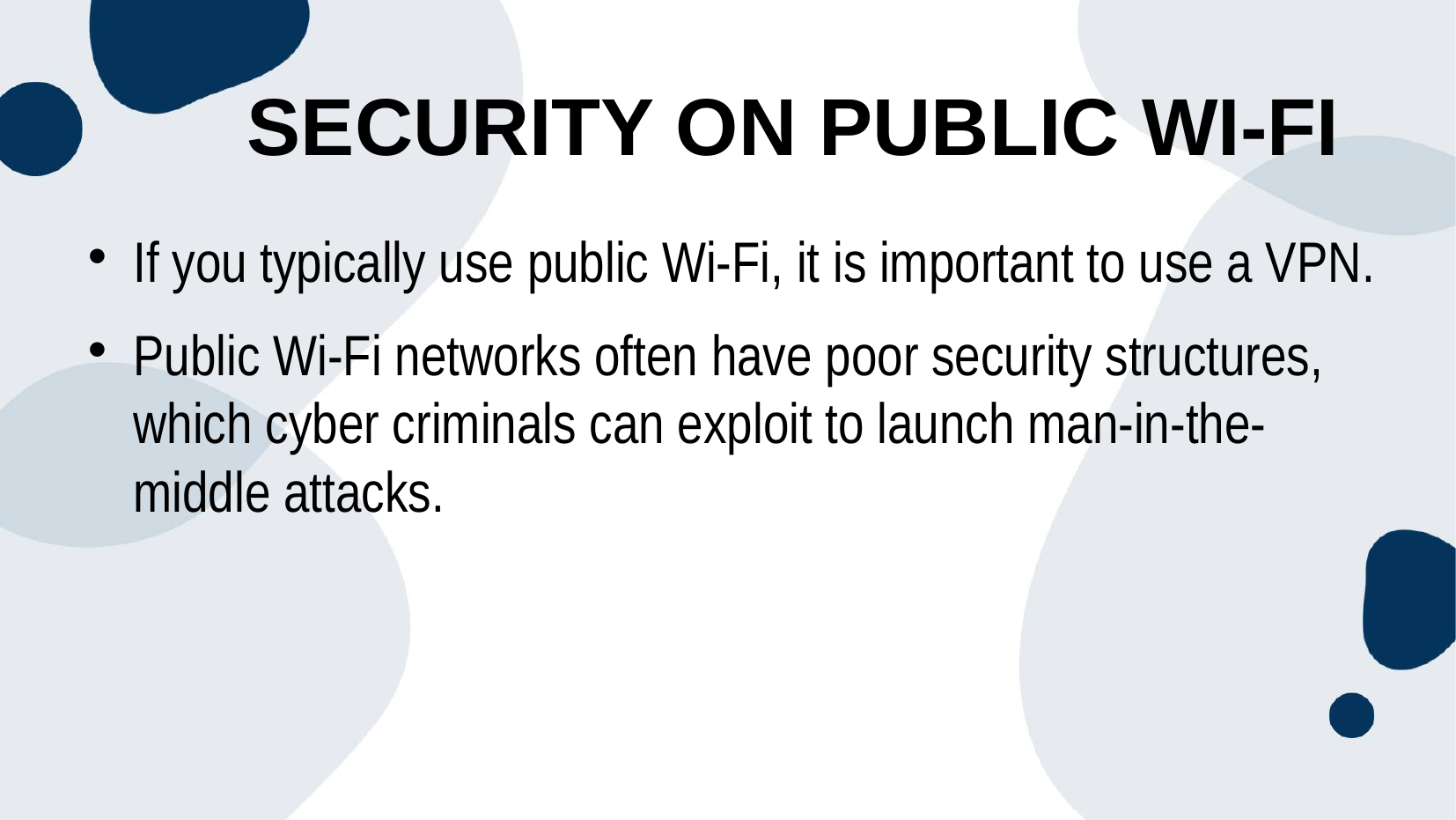

# Security on Public Wi-Fi
If you typically use public Wi-Fi, it is important to use a VPN.
Public Wi-Fi networks often have poor security structures, which cyber criminals can exploit to launch man-in-the-middle attacks.